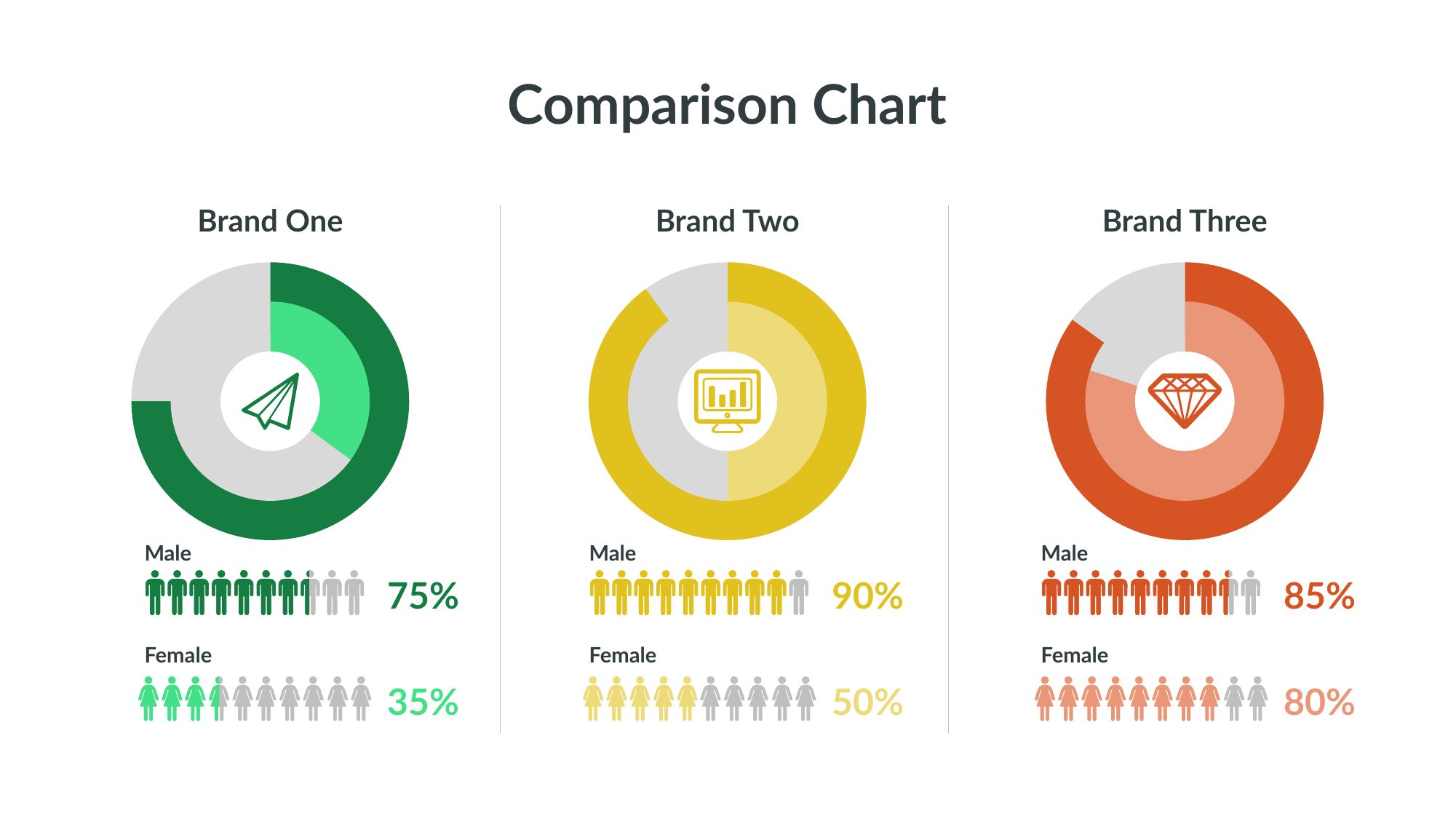

# Comparison Chart
Brand One
Brand Two
Brand Three

### Chart

| Category | Sales |
|---|---|
| 1st Qtr | 75.0 |
| 2nd Qtr | 25.0 |

### Chart

| Category | Sales |
|---|---|
| 1st Qtr | 90.0 |
| 2nd Qtr | 10.0 |

### Chart

| Category | Sales |
|---|---|
| 1st Qtr | 85.0 |
| 2nd Qtr | 15.0 |

### Chart

| Category | Sales |
|---|---|
| 1st Qtr | 35.0 |
| 2nd Qtr | 65.0 |

### Chart

| Category | Sales |
|---|---|
| 1st Qtr | 50.0 |
| 2nd Qtr | 50.0 |

### Chart

| Category | Sales |
|---|---|
| 1st Qtr | 80.0 |
| 2nd Qtr | 20.0 |

Male
Male
Male

75%
90%
85%
Female
Female
Female

35%
50%
80%